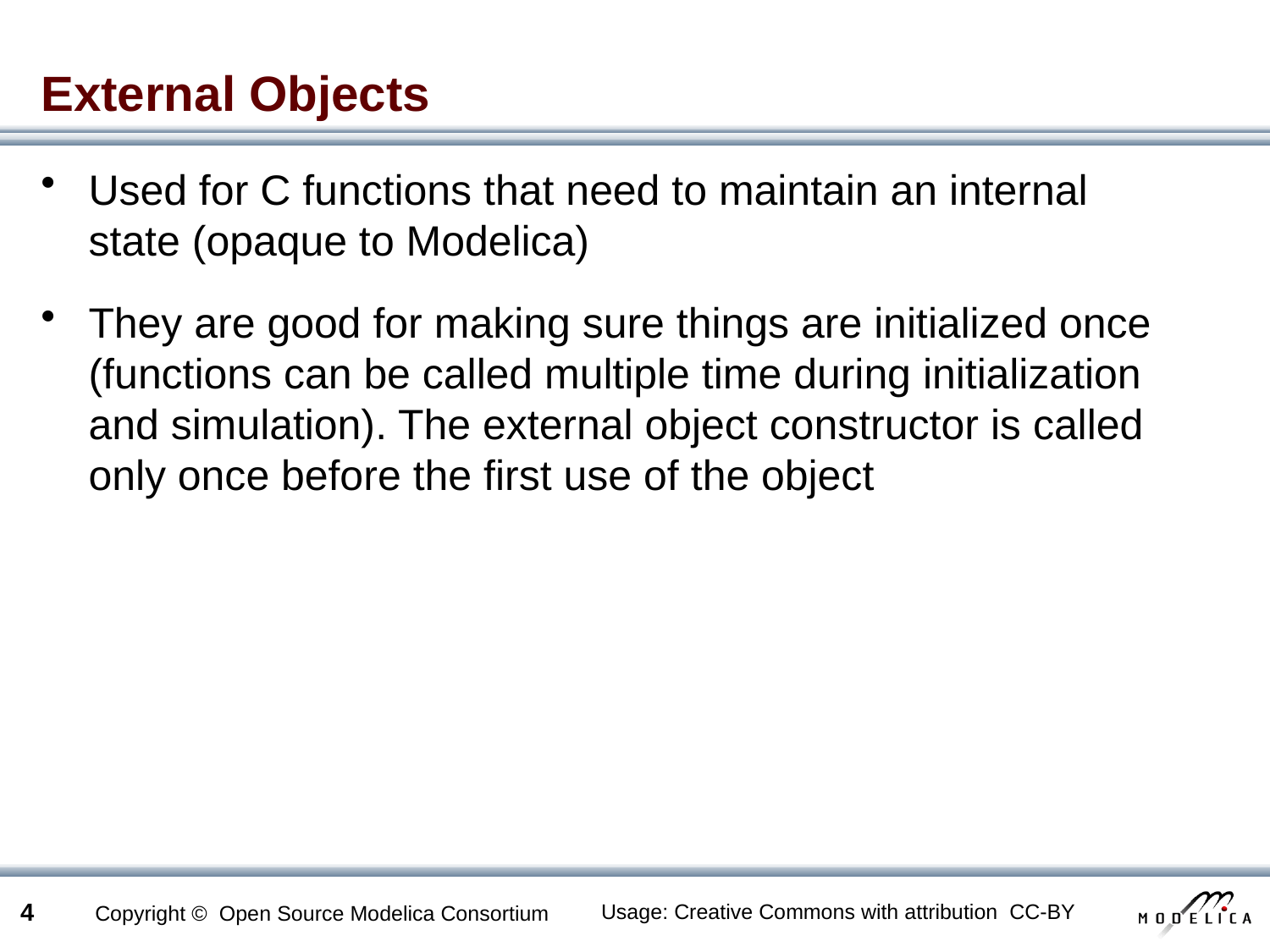

# External Objects
Used for C functions that need to maintain an internal state (opaque to Modelica)
They are good for making sure things are initialized once (functions can be called multiple time during initialization and simulation). The external object constructor is called only once before the first use of the object